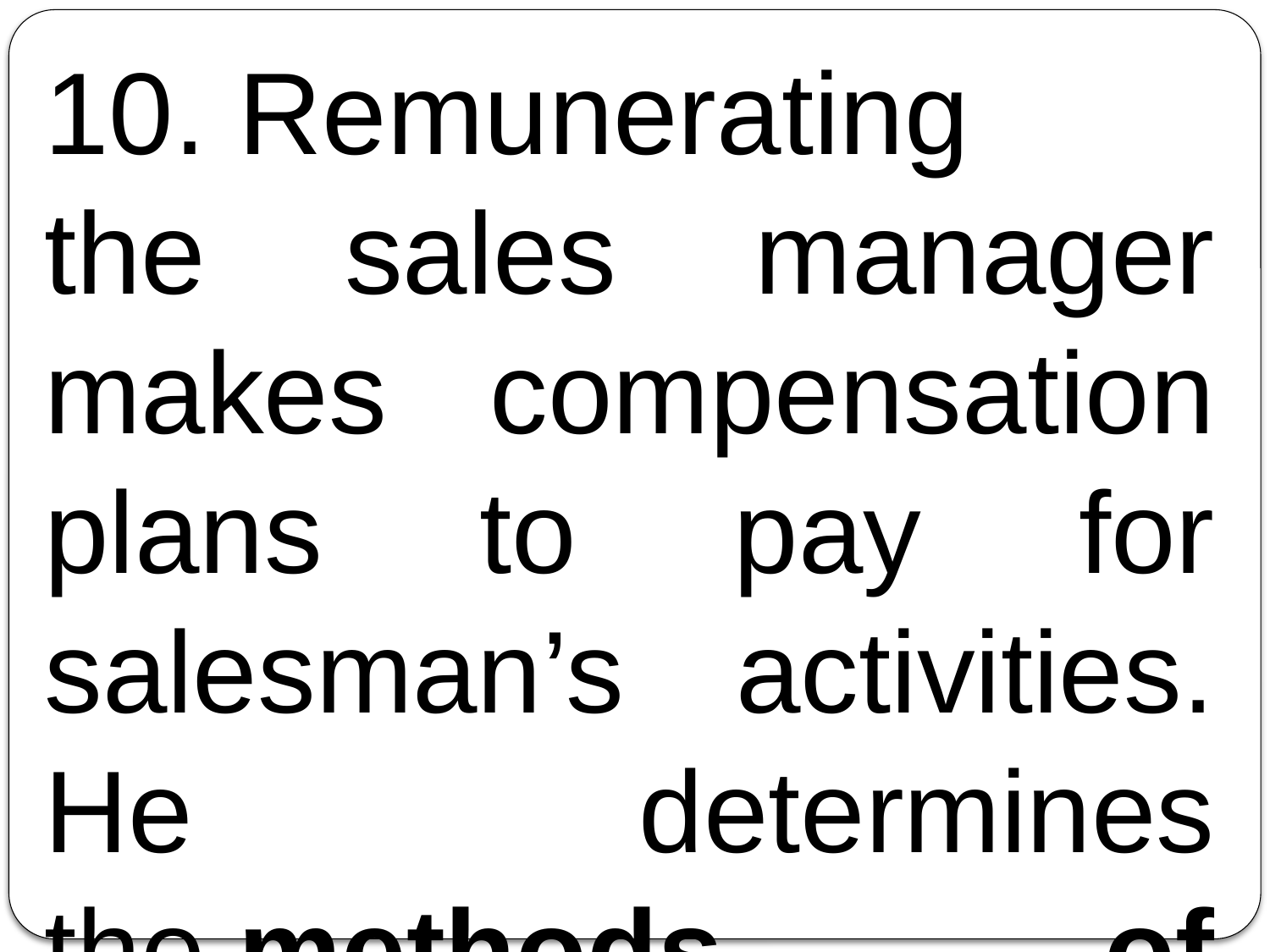

10. Remunerating
the sales manager makes compensation plans to pay for salesman’s activities. He determines the methods of payments.